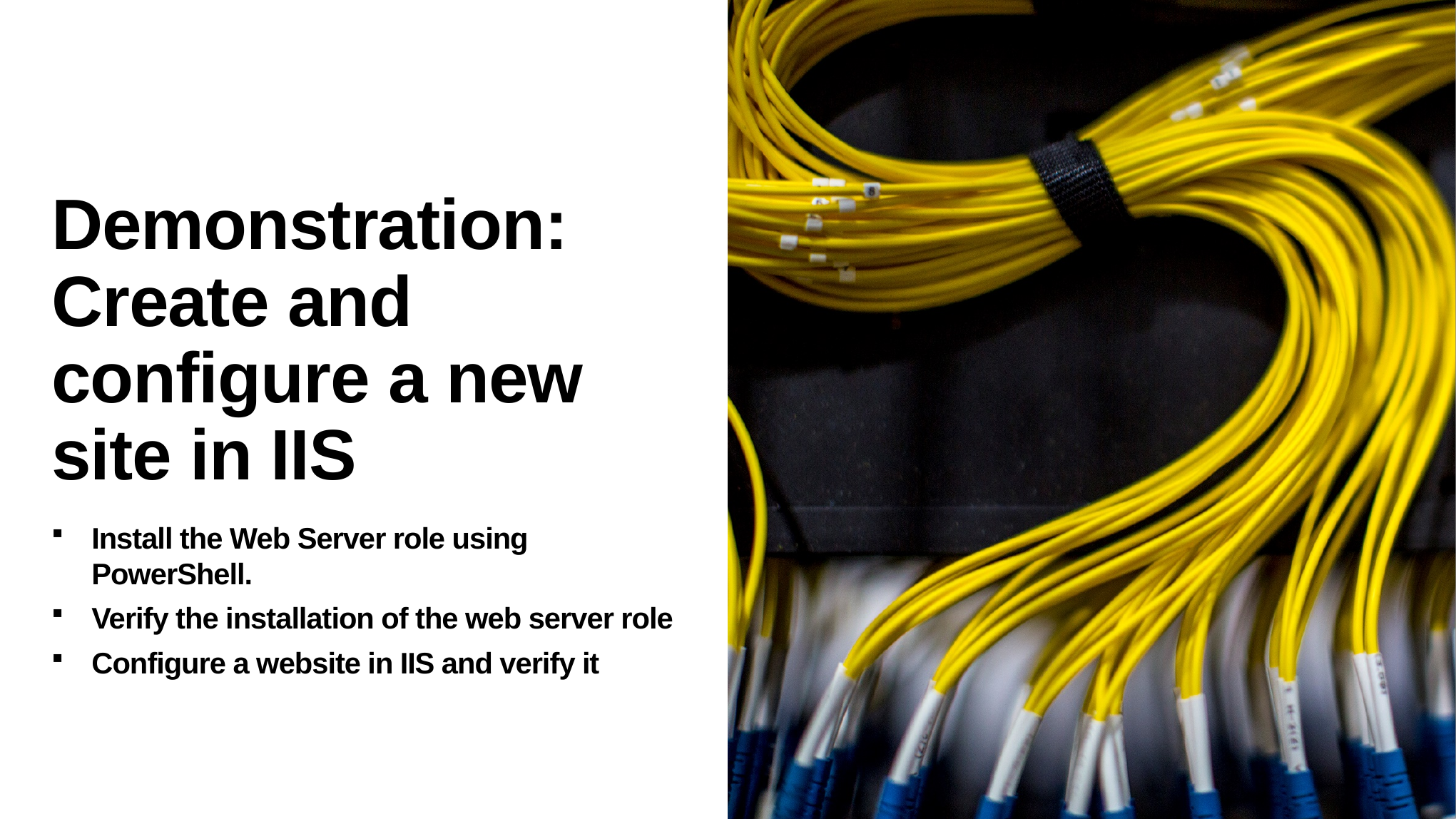

# Demonstration: Create and configure a new site in IIS
Install the Web Server role using PowerShell.
Verify the installation of the web server role
Configure a website in IIS and verify it